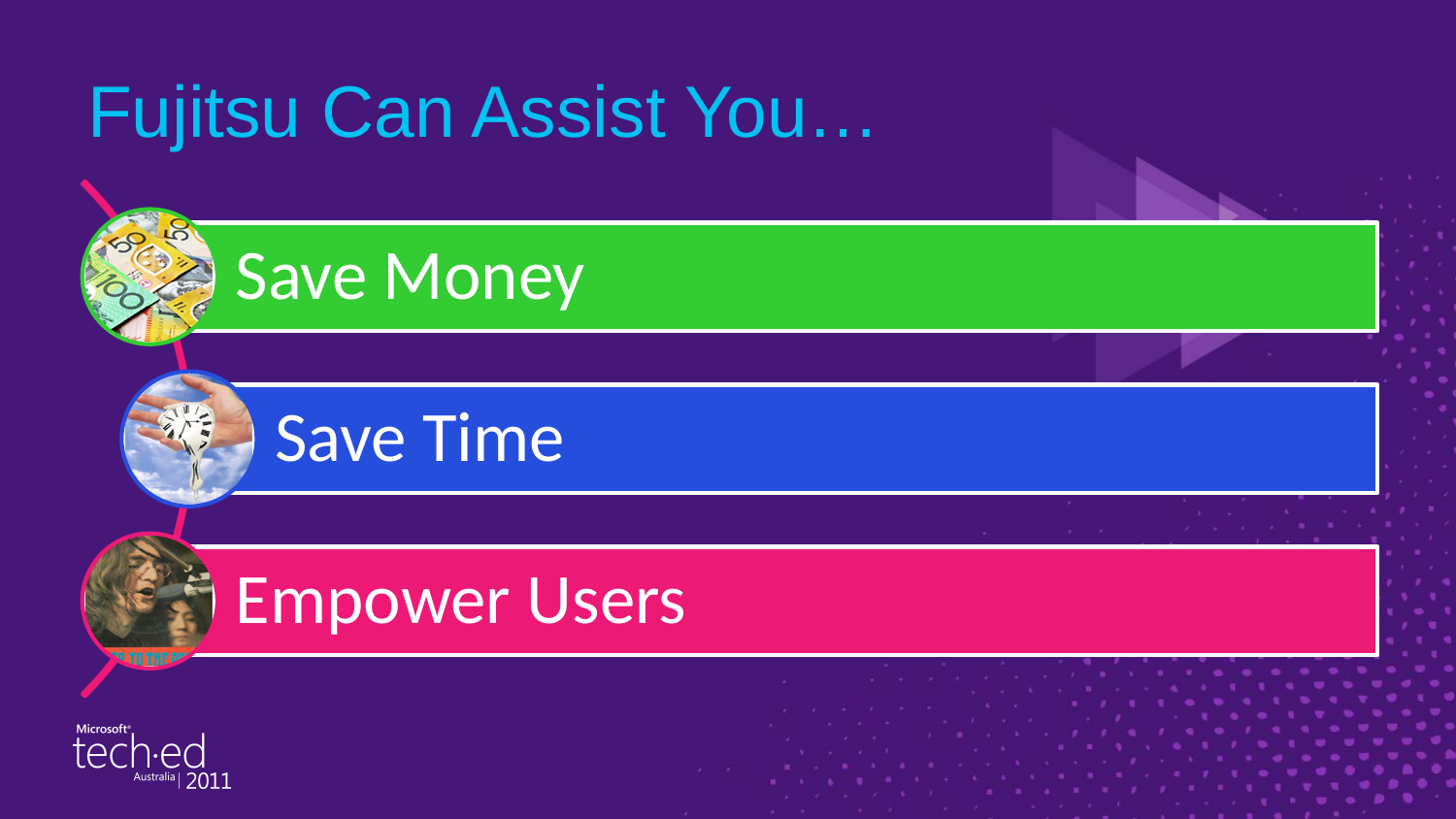

# Fujitsu Can Assist You…
Save Money
Save Time
Empower Users